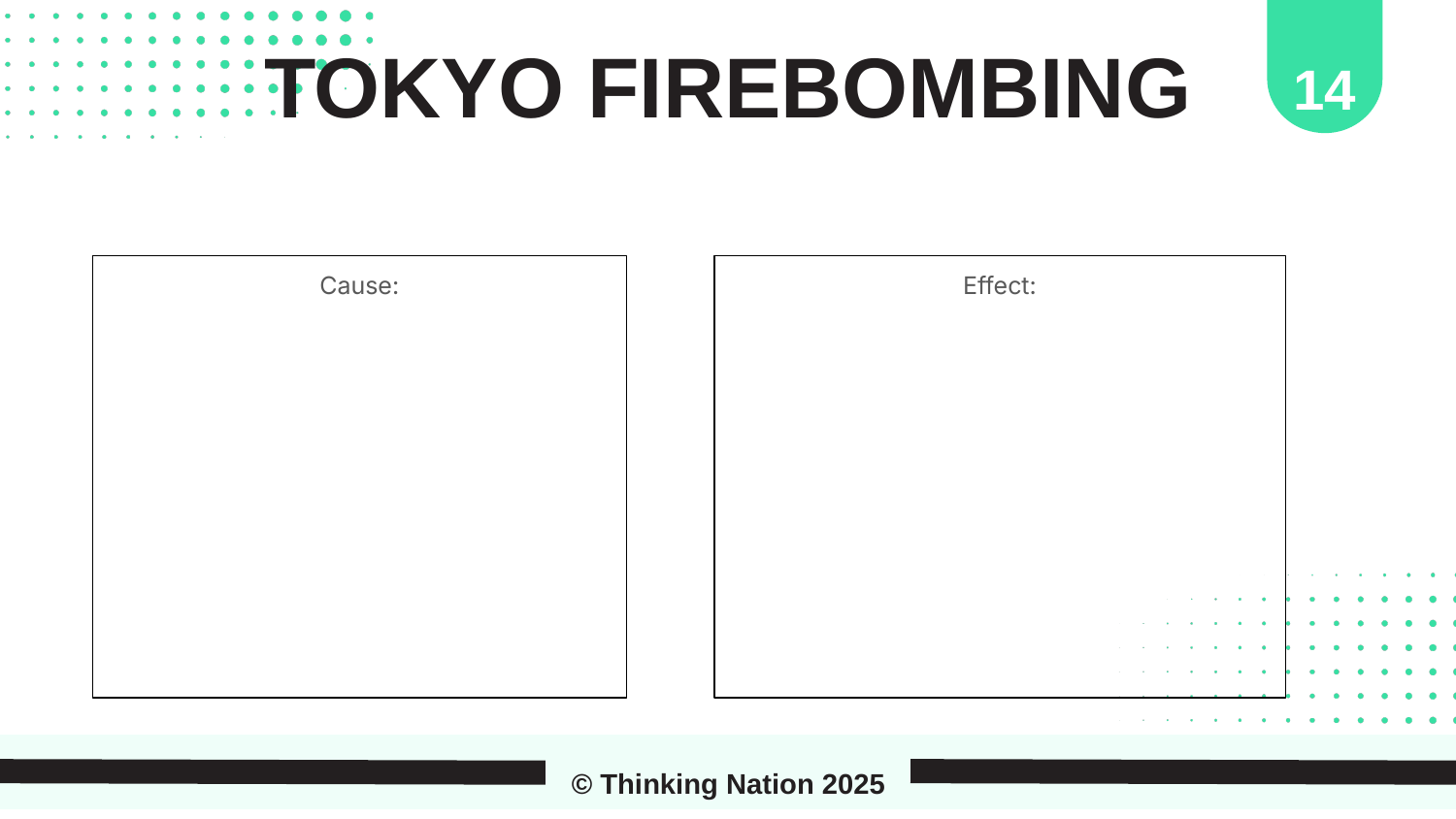

14
TOKYO FIREBOMBING
Cause:

Effect:

© Thinking Nation 2025